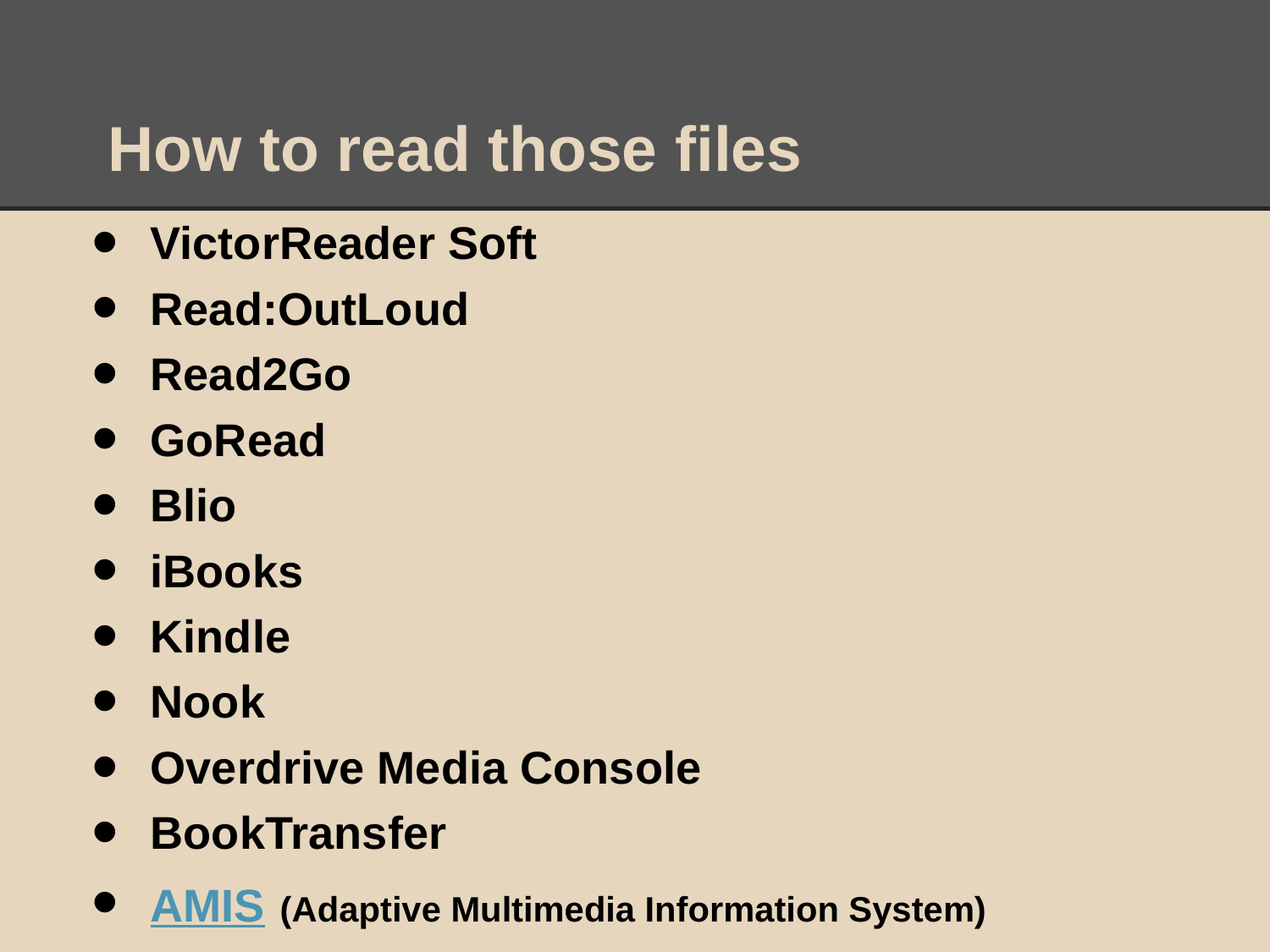

# How to read those files
VictorReader Soft
Read:OutLoud
Read2Go
GoRead
Blio
iBooks
Kindle
Nook
Overdrive Media Console
BookTransfer
AMIS (Adaptive Multimedia Information System)